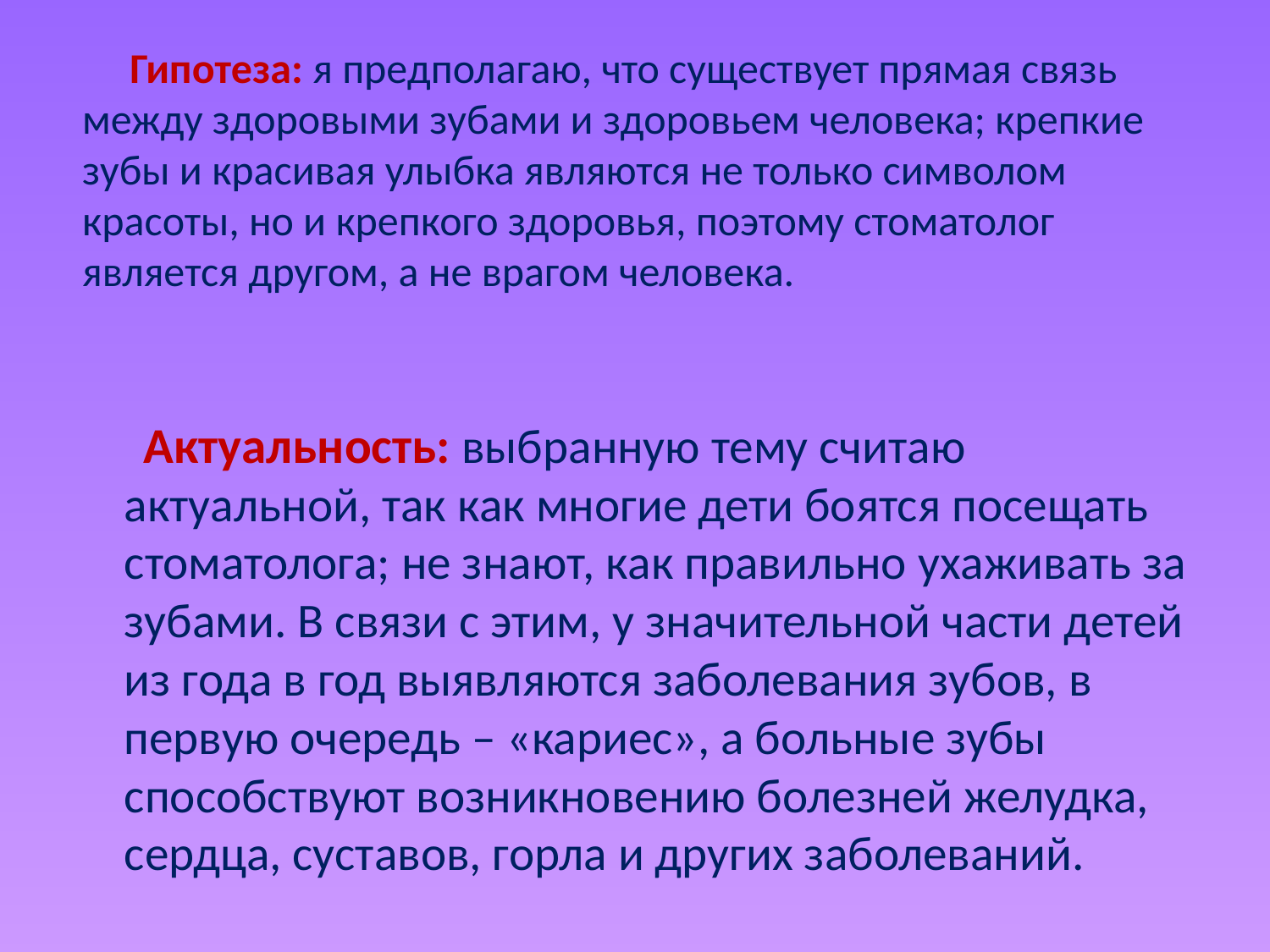

# Гипотеза: я предполагаю, что существует прямая связь между здоровыми зубами и здоровьем человека; крепкие зубы и красивая улыбка являются не только символом красоты, но и крепкого здоровья, поэтому стоматолог является другом, а не врагом человека.
      Актуальность: выбранную тему считаю актуальной, так как многие дети боятся посещать стоматолога; не знают, как правильно ухаживать за зубами. В связи с этим, у значительной части детей из года в год выявляются заболевания зубов, в первую очередь – «кариес», а больные зубы способствуют возникновению болезней желудка, сердца, суставов, горла и других заболеваний.